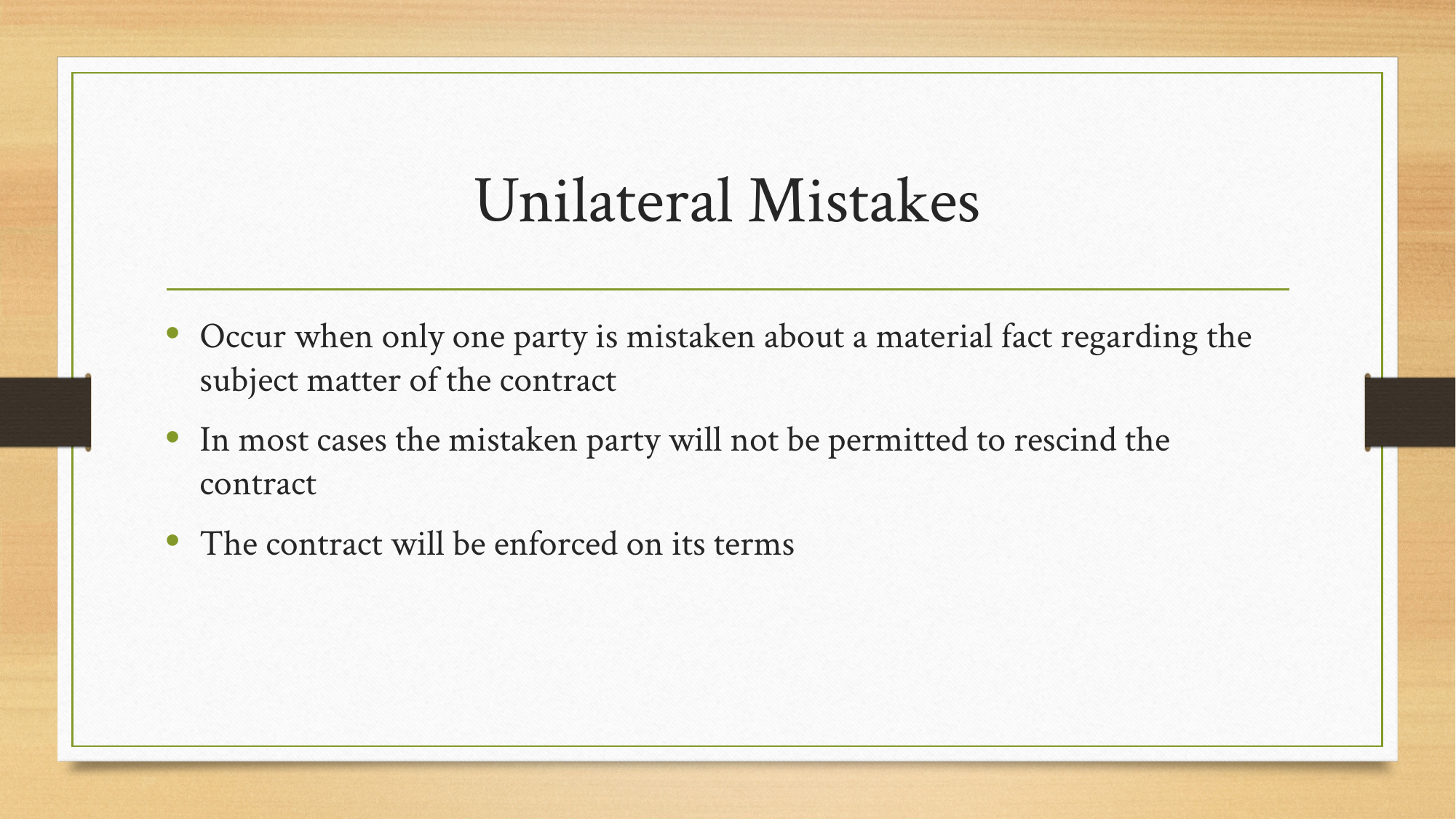

# Unilateral Mistakes
Occur when only one party is mistaken about a material fact regarding the subject matter of the contract
In most cases the mistaken party will not be permitted to rescind the contract
The contract will be enforced on its terms